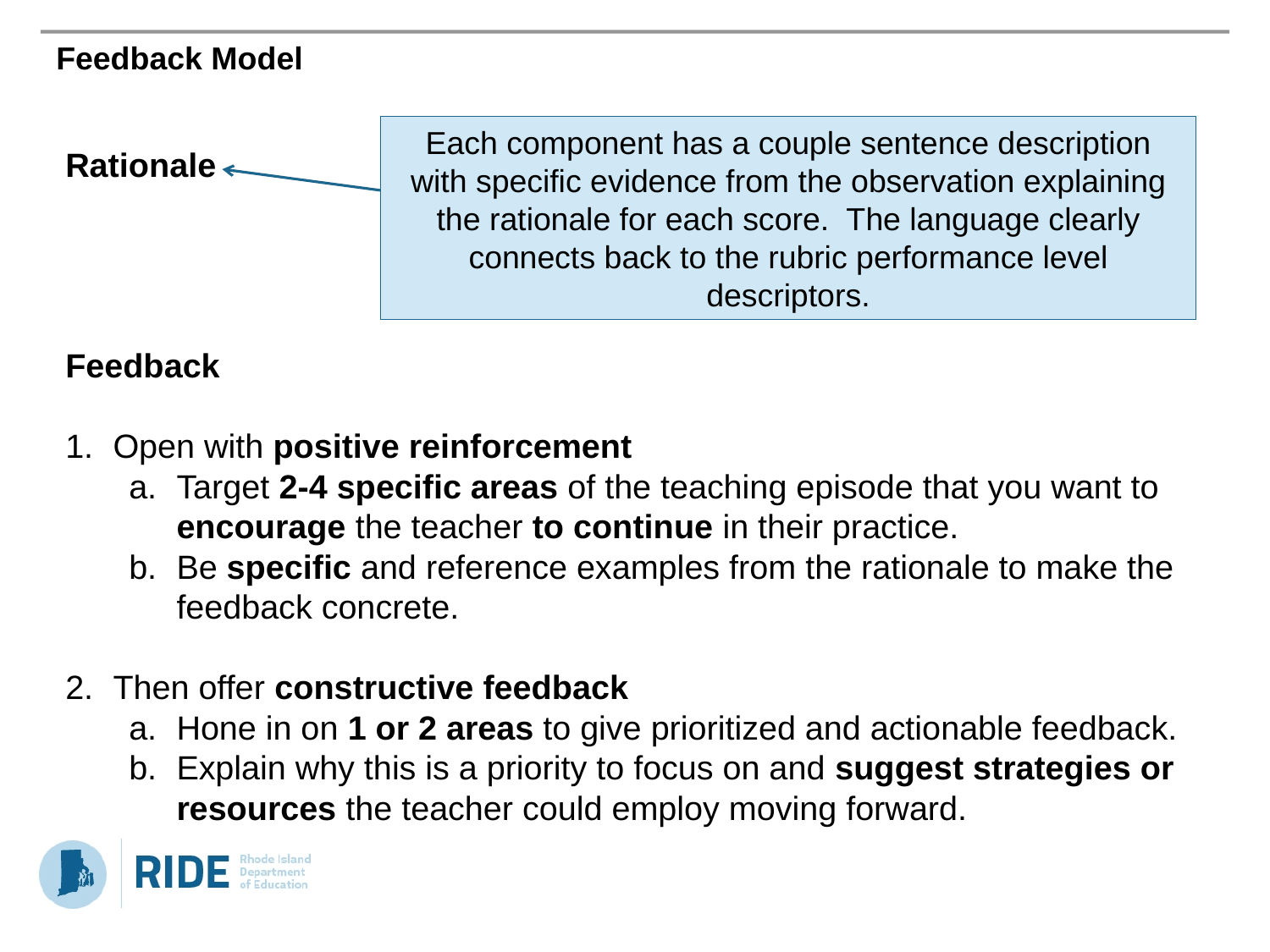

# Feedback Model
Each component has a couple sentence description with specific evidence from the observation explaining the rationale for each score.  The language clearly connects back to the rubric performance level descriptors.
Rationale

Feedback

Open with positive reinforcement
Target 2-4 specific areas of the teaching episode that you want to encourage the teacher to continue in their practice.
Be specific and reference examples from the rationale to make the feedback concrete.

Then offer constructive feedback
Hone in on 1 or 2 areas to give prioritized and actionable feedback.
Explain why this is a priority to focus on and suggest strategies or resources the teacher could employ moving forward.